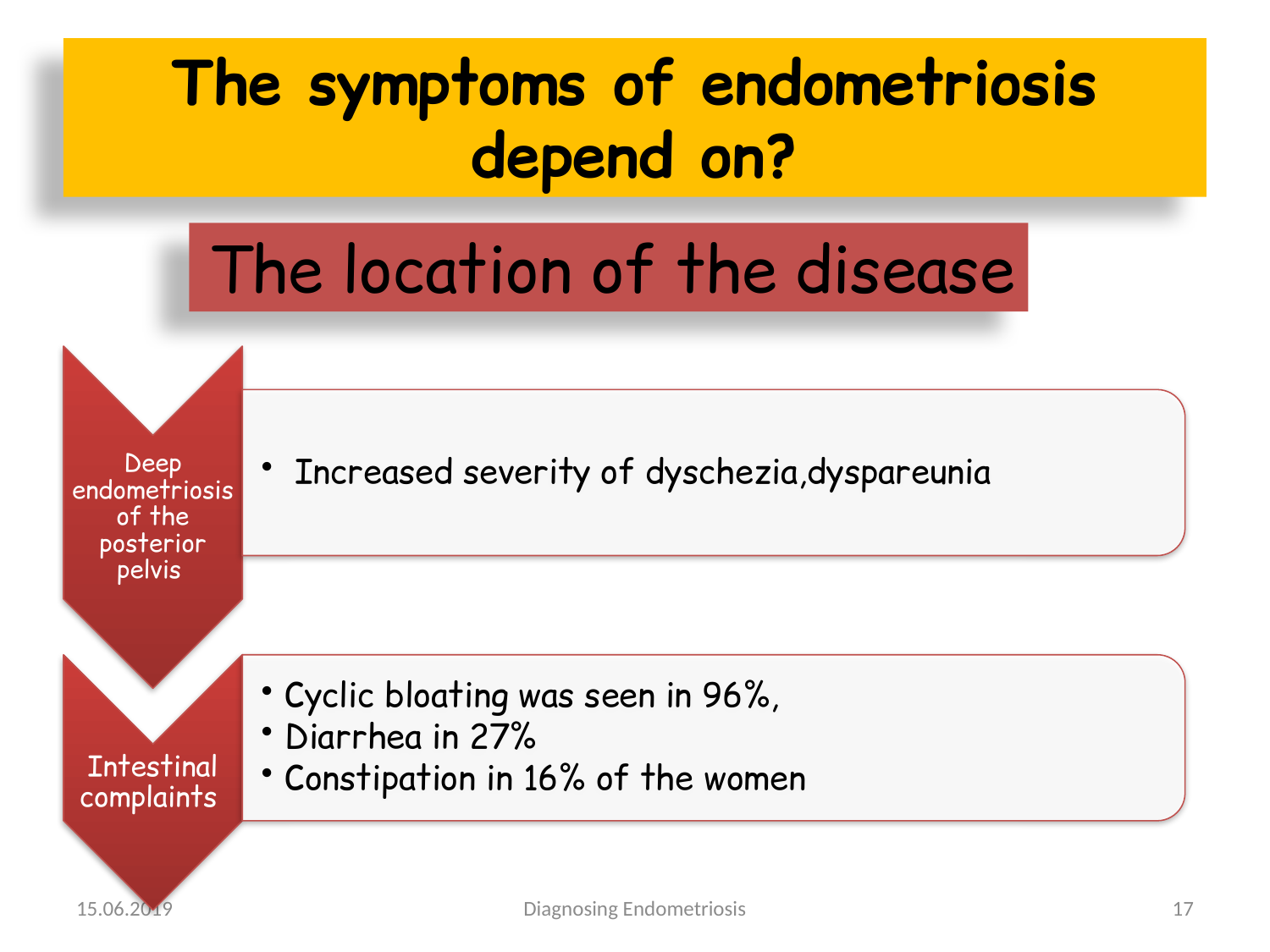

The symptoms of endometriosis depend on?
 The location of the disease
Deep endometriosis of the posterior pelvis
 Increased severity of dyschezia,dyspareunia
Intestinal complaints
Cyclic bloating was seen in 96%,
Diarrhea in 27%
Constipation in 16% of the women
15.06.2019
Diagnosing Endometriosis
17